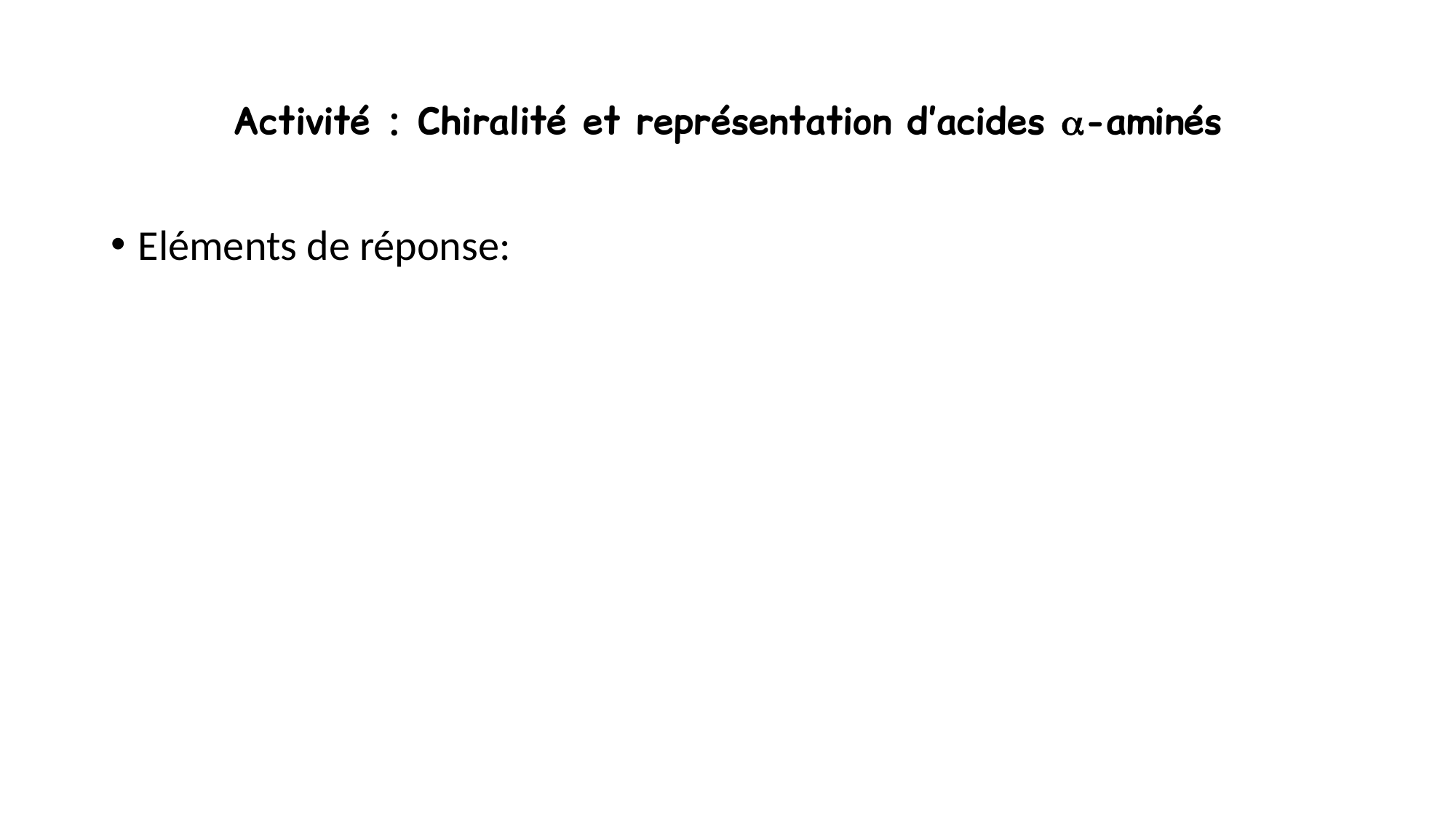

# Activité : Chiralité et représentation d’acides α-aminés
Eléments de réponse: